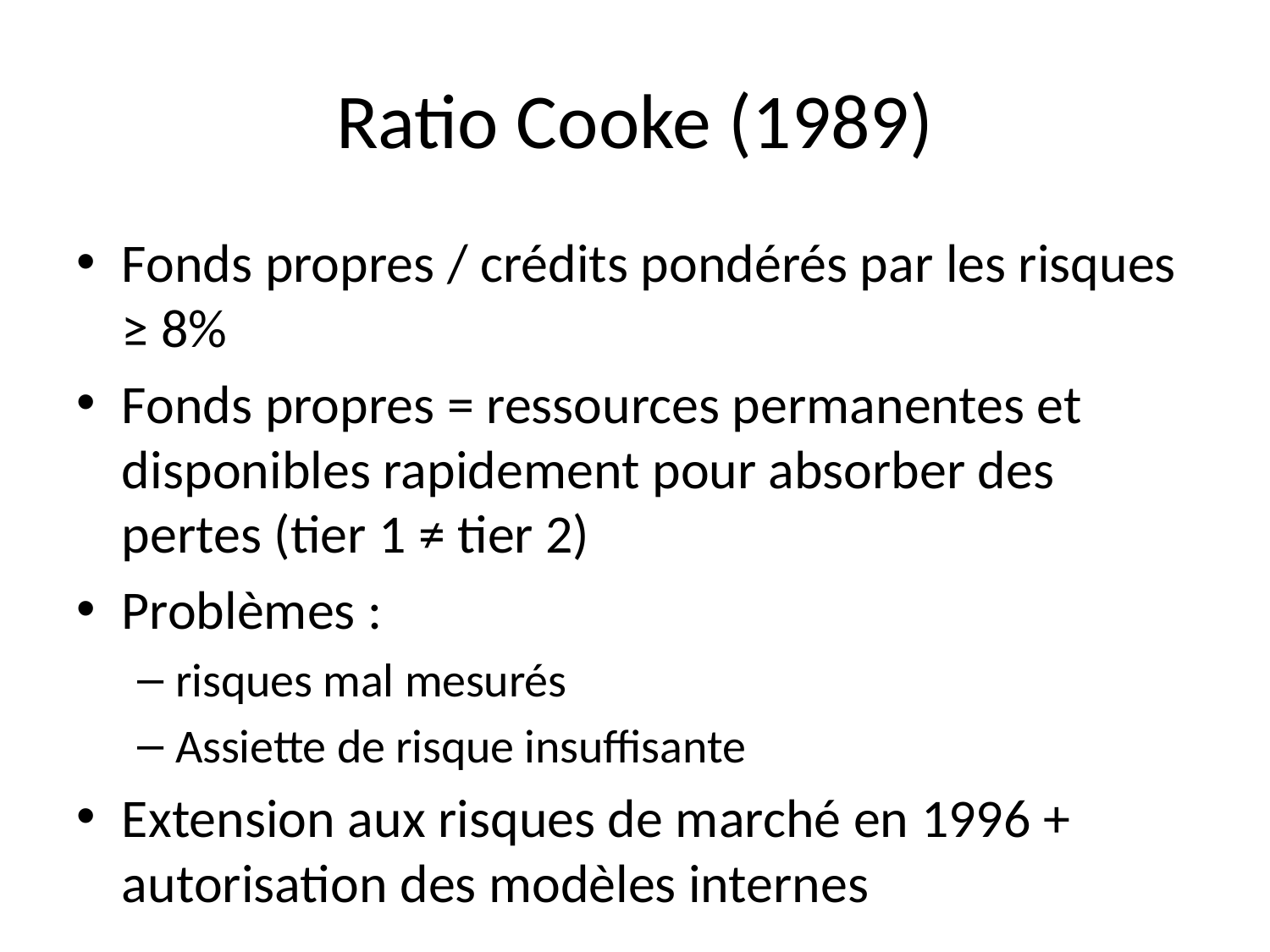

# Ratio Cooke (1989)
Fonds propres / crédits pondérés par les risques ≥ 8%
Fonds propres = ressources permanentes et disponibles rapidement pour absorber des pertes (tier 1 ≠ tier 2)
Problèmes :
risques mal mesurés
Assiette de risque insuffisante
Extension aux risques de marché en 1996 + autorisation des modèles internes